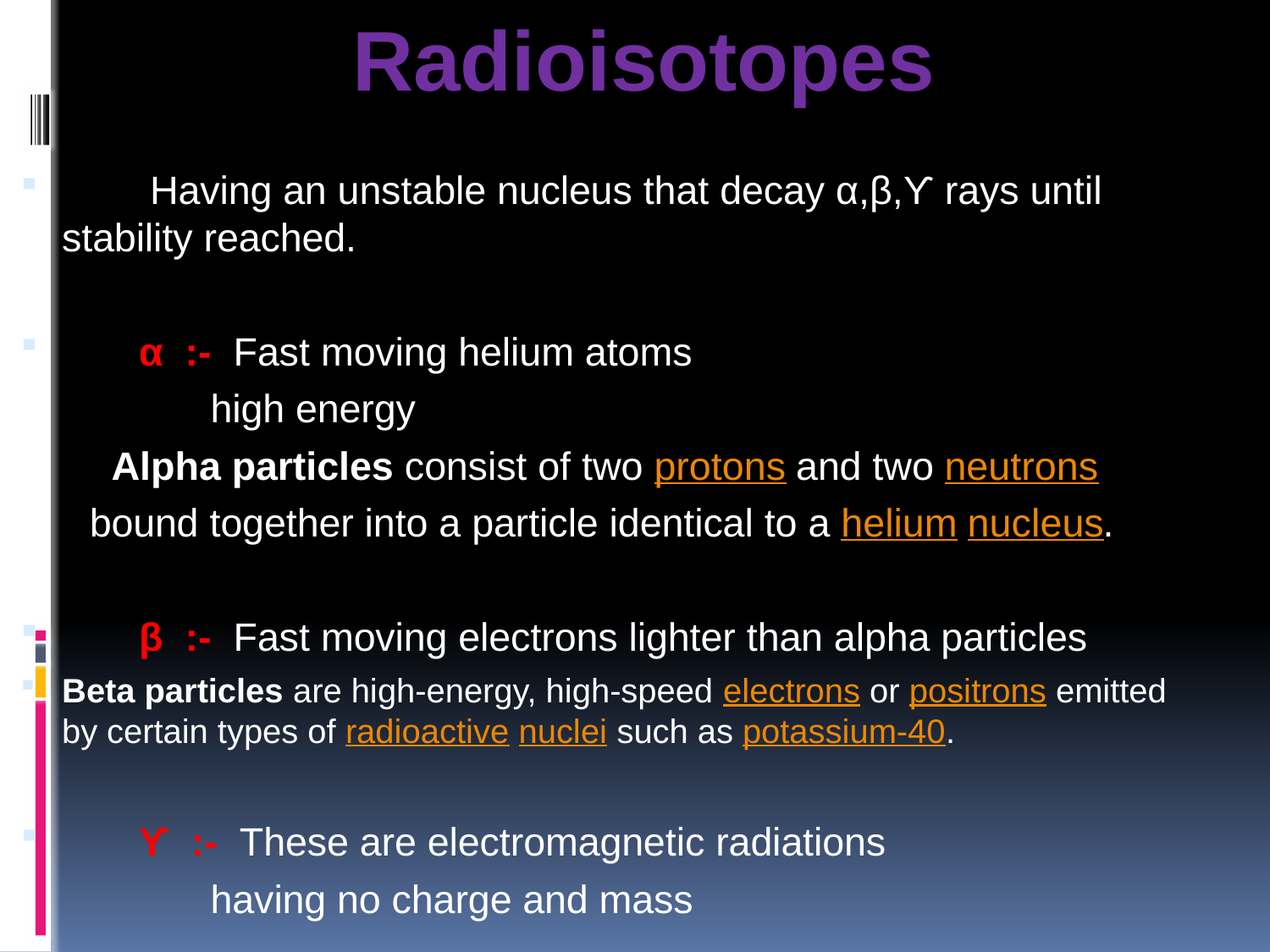

Radioisotopes
        Having an unstable nucleus that decay α,β,ϒ rays until stability reached.

       α  :-  Fast moving helium atoms
                  high energy
         Alpha particles consist of two protons and two neutrons
       bound together into a particle identical to a helium nucleus.

       β  :-  Fast moving electrons lighter than alpha particles
Beta particles are high-energy, high-speed electrons or positrons emitted by certain types of radioactive nuclei such as potassium-40.

       ϒ  :-  These are electromagnetic radiations
                  having no charge and mass